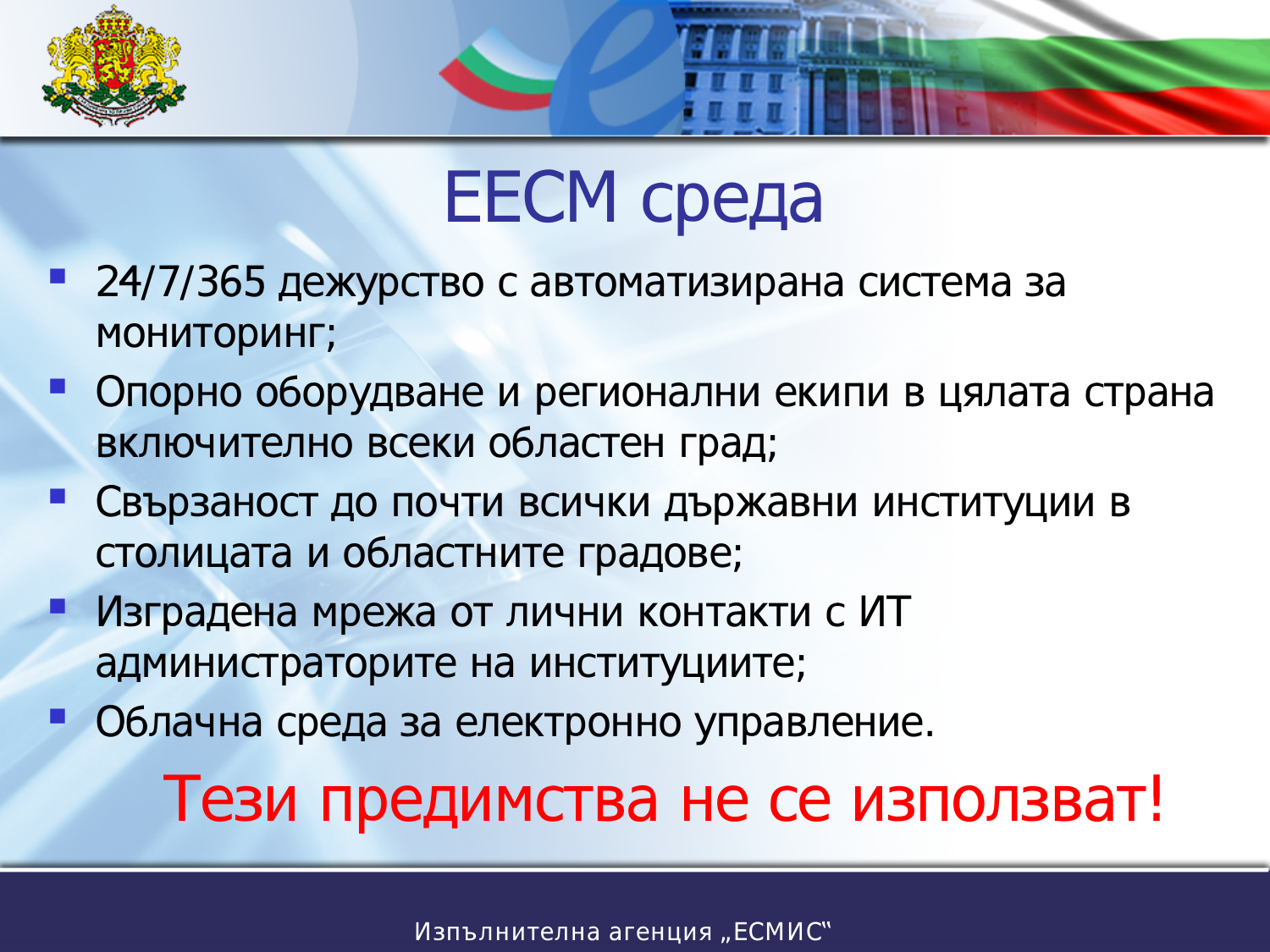

# ЕЕСМ среда
24/7/365 дежурство с автоматизирана система за мониторинг;
Опорно оборудване и регионални екипи в цялата страна включително всеки областен град;
Свързаност до почти всички държавни институции в столицата и областните градове;
Изградена мрежа от лични контакти с ИТ администраторите на институциите;
Облачна среда за електронно управление.
Тези предимства не се използват!
Изпълнителна агенция „ЕСМИС“